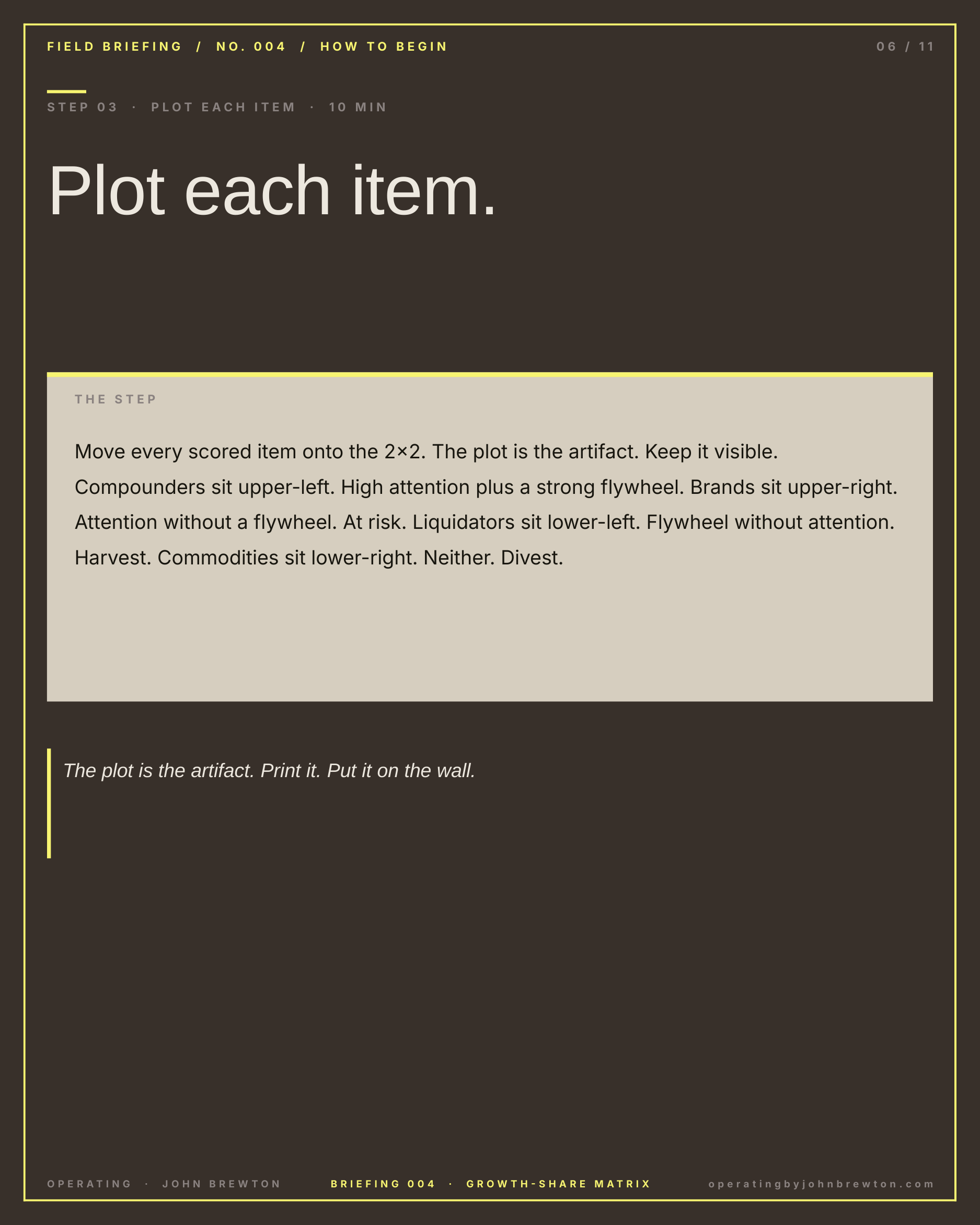

FIELD BRIEFING  /  NO. 004  /  HOW TO BEGIN
06 / 11

STEP 03  ·  PLOT EACH ITEM  ·  10 MIN
Plot each item.

THE STEP
Move every scored item onto the 2x2. The plot is the artifact. Keep it visible. Compounders sit upper-left. High attention plus a strong flywheel. Brands sit upper-right. Attention without a flywheel. At risk. Liquidators sit lower-left. Flywheel without attention. Harvest. Commodities sit lower-right. Neither. Divest.

The plot is the artifact. Print it. Put it on the wall.
BRIEFING 004  ·  GROWTH-SHARE MATRIX
operatingbyjohnbrewton.com
OPERATING  ·  JOHN BREWTON